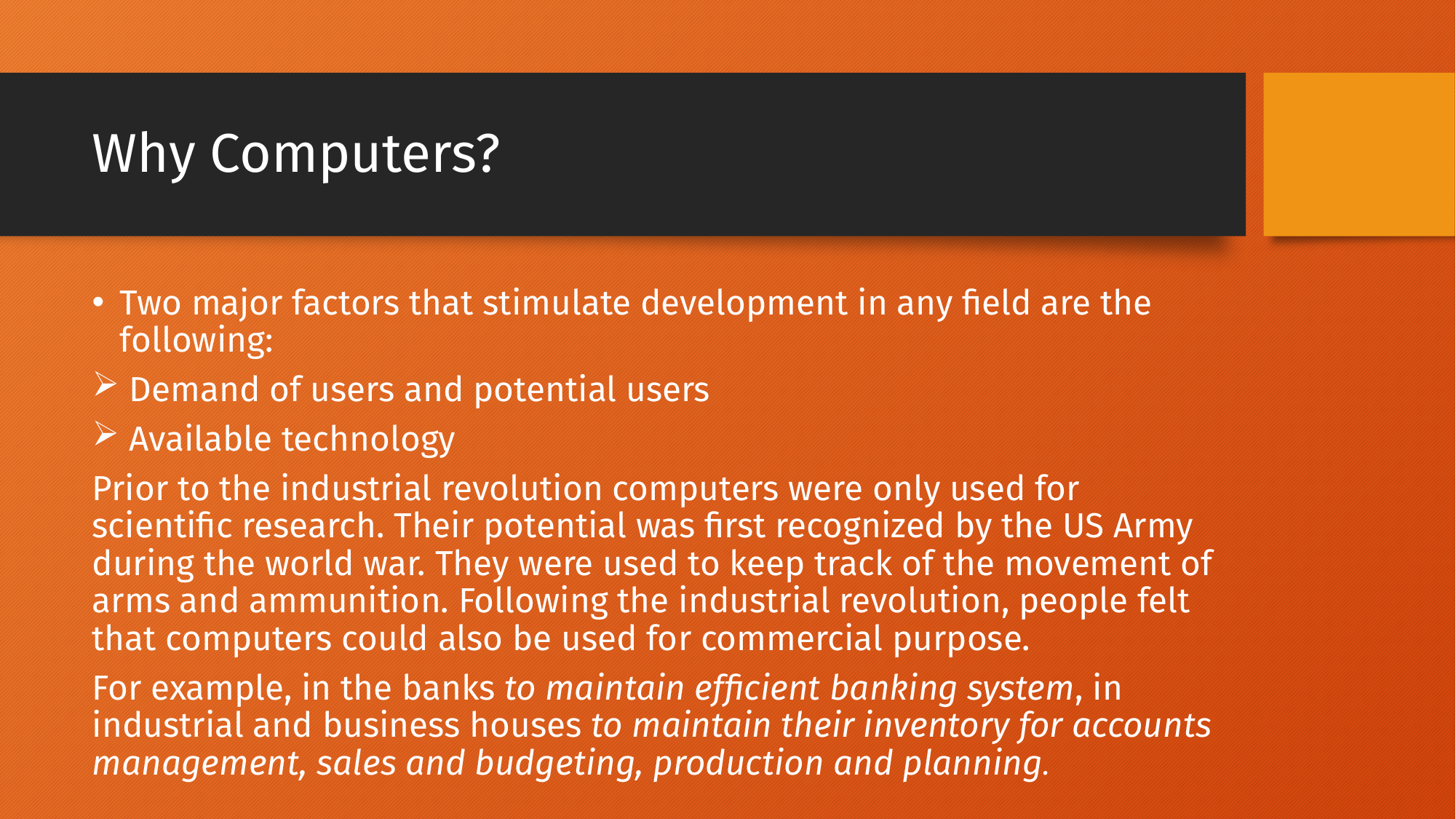

# Why Computers?
Two major factors that stimulate development in any field are the following:
 Demand of users and potential users
 Available technology
Prior to the industrial revolution computers were only used for scientific research. Their potential was first recognized by the US Army during the world war. They were used to keep track of the movement of arms and ammunition. Following the industrial revolution, people felt that computers could also be used for commercial purpose.
For example, in the banks to maintain efficient banking system, in industrial and business houses to maintain their inventory for accounts management, sales and budgeting, production and planning.